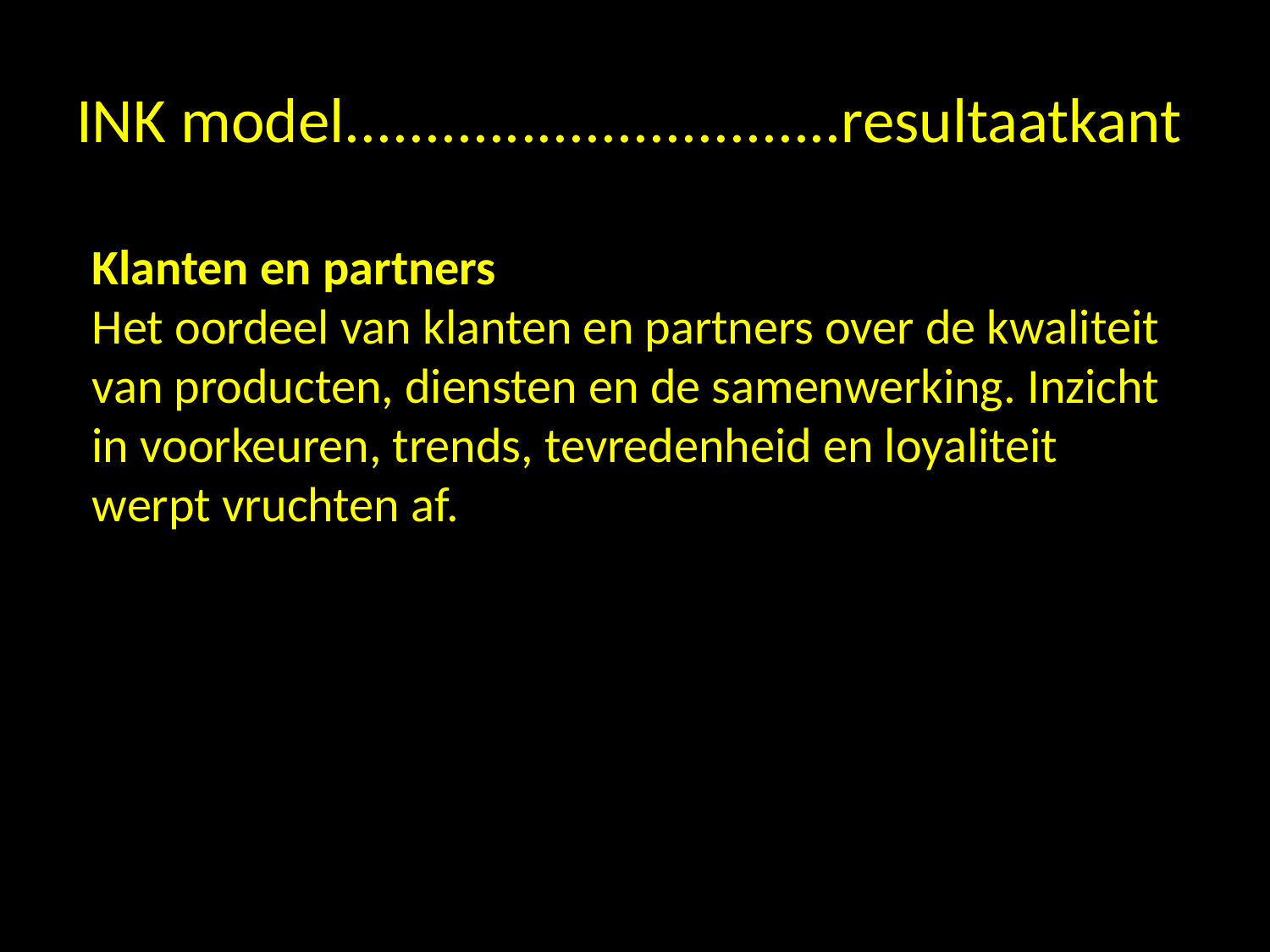

# INK model...............................resultaatkant
Klanten en partners
Het oordeel van klanten en partners over de kwaliteit van producten, diensten en de samenwerking. Inzicht in voorkeuren, trends, tevredenheid en loyaliteit werpt vruchten af.